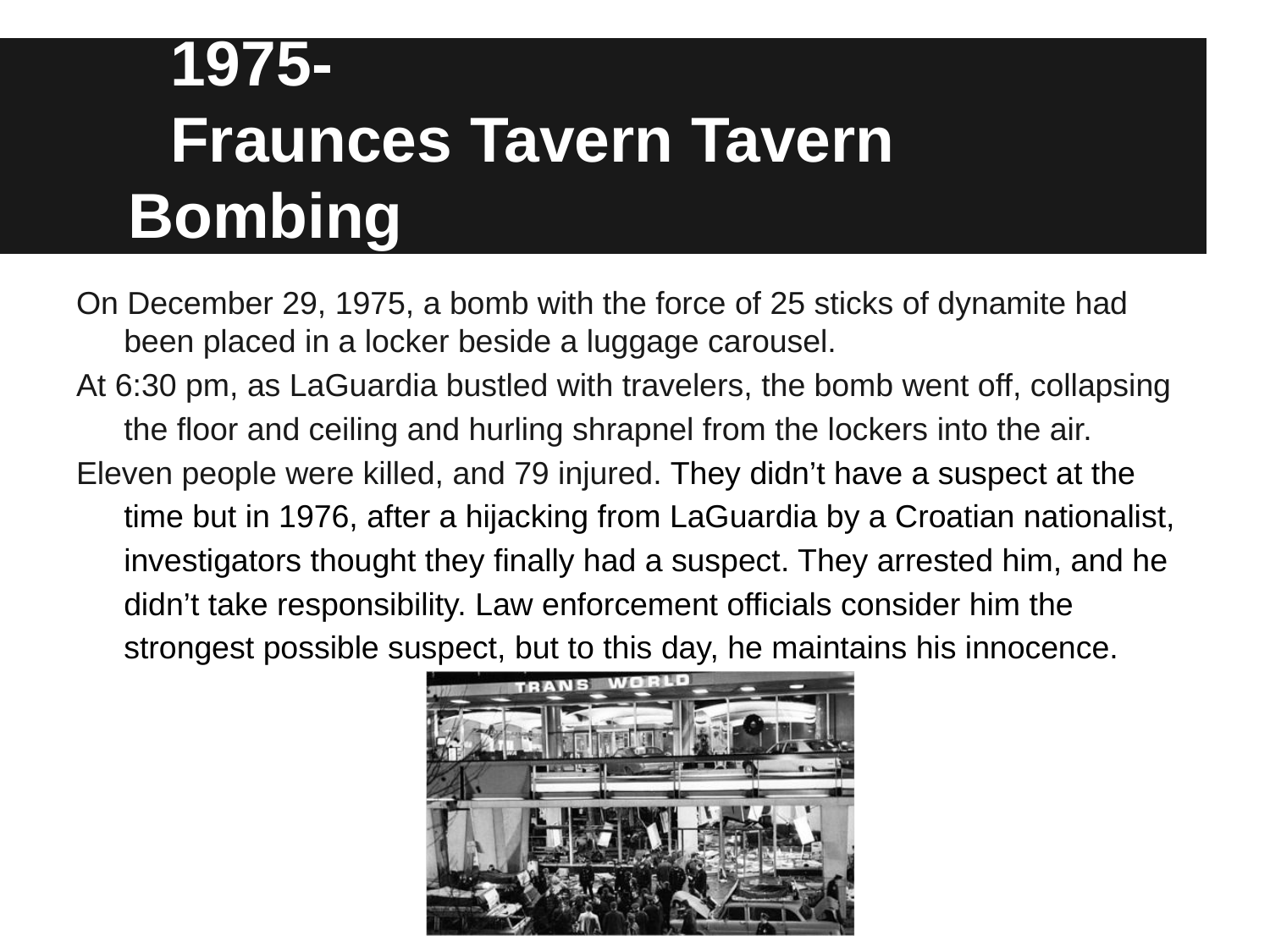

# 1975-
Fraunces Tavern Tavern Bombing
On December 29, 1975, a bomb with the force of 25 sticks of dynamite had been placed in a locker beside a luggage carousel.
At 6:30 pm, as LaGuardia bustled with travelers, the bomb went off, collapsing the floor and ceiling and hurling shrapnel from the lockers into the air.
Eleven people were killed, and 79 injured. They didn’t have a suspect at the time but in 1976, after a hijacking from LaGuardia by a Croatian nationalist, investigators thought they finally had a suspect. They arrested him, and he didn’t take responsibility. Law enforcement officials consider him the strongest possible suspect, but to this day, he maintains his innocence.